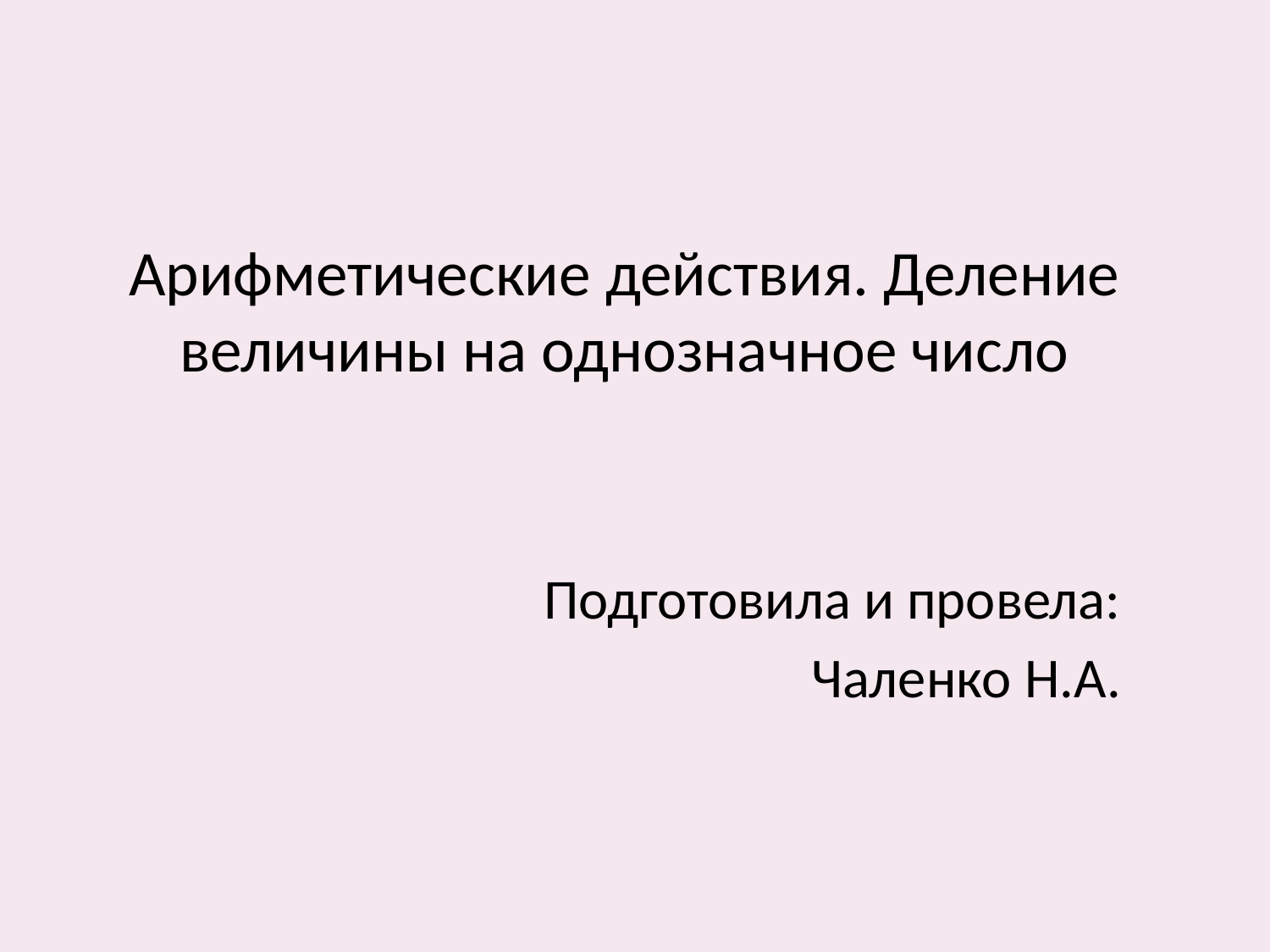

# Арифметические действия. Деление величины на однозначное число
Подготовила и провела:
Чаленко Н.А.